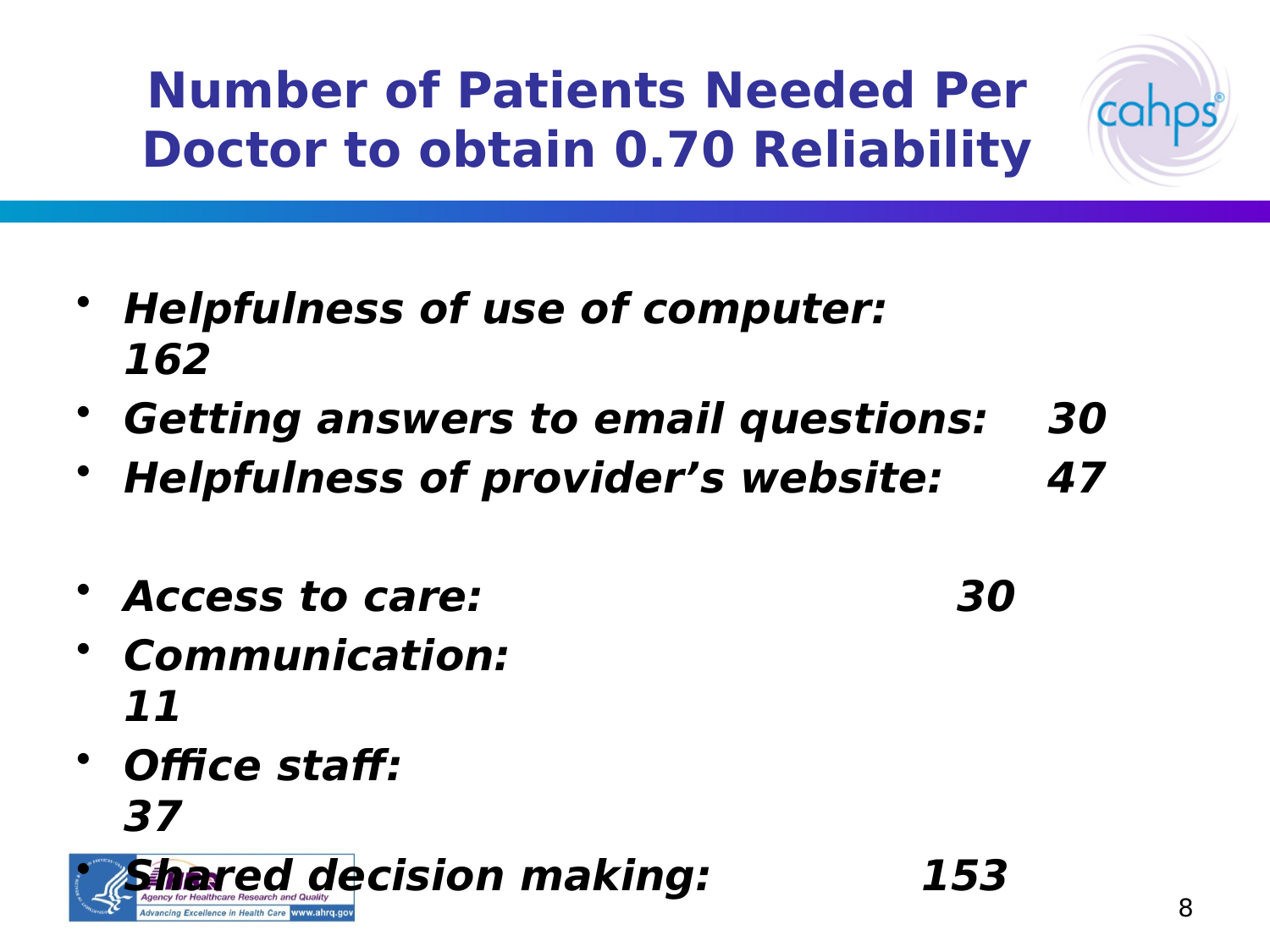

# Number of Patients Needed Per Doctor to obtain 0.70 Reliability
Helpfulness of use of computer: 	   162
Getting answers to email questions:    30
Helpfulness of provider’s website:       47

Access to care: 		                      30
Communication: 			             11
Office staff: 				             37
Shared decision making: 	           153

8